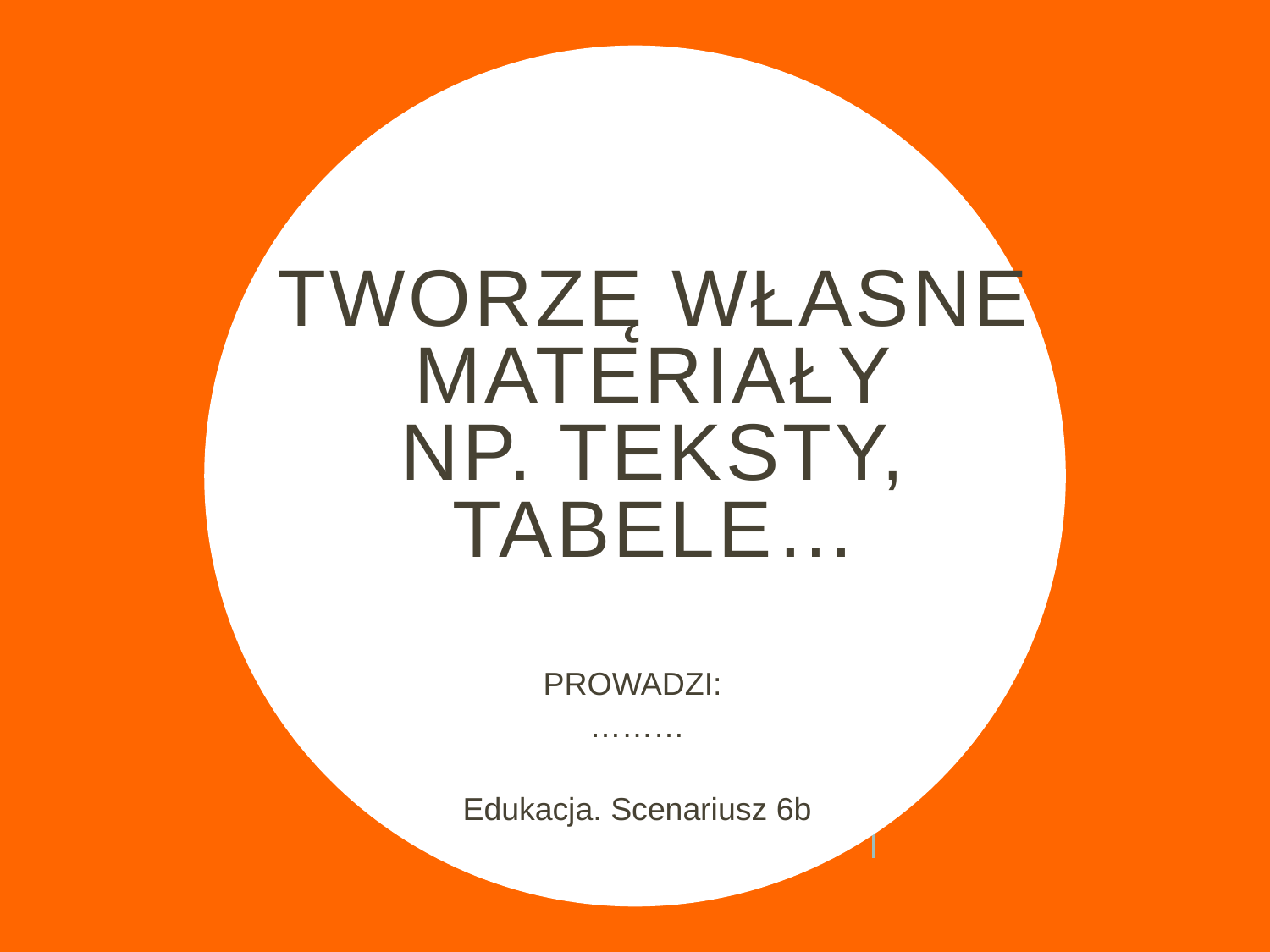

# Tworzę własne materiały np. teksty, tabele…

PROWADZI:
………

Edukacja. Scenariusz 6b